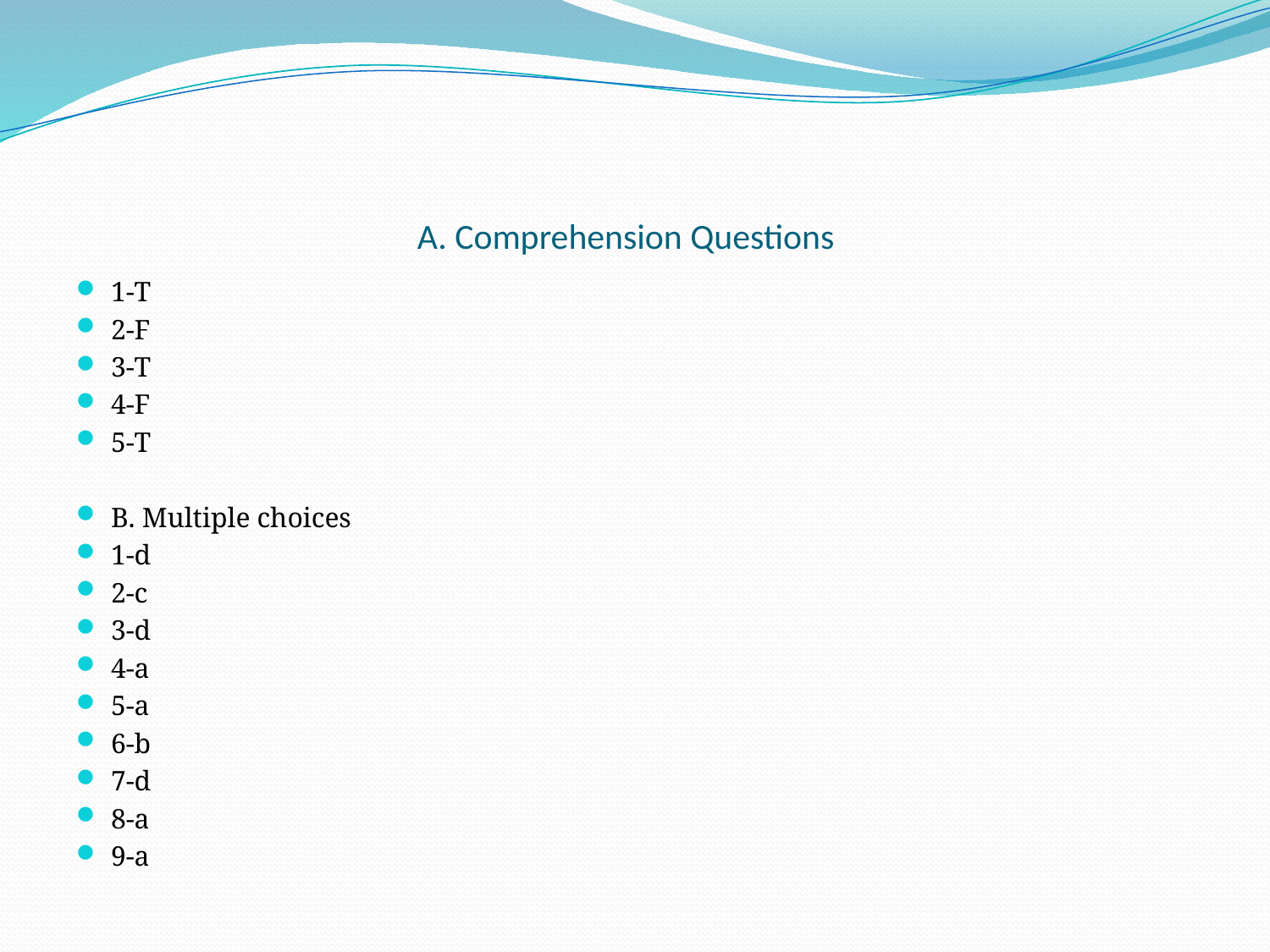

# A. Comprehension Questions
1-T
2-F
3-T
4-F
5-T

B. Multiple choices
1-d
2-c
3-d
4-a
5-a
6-b
7-d
8-a
9-a